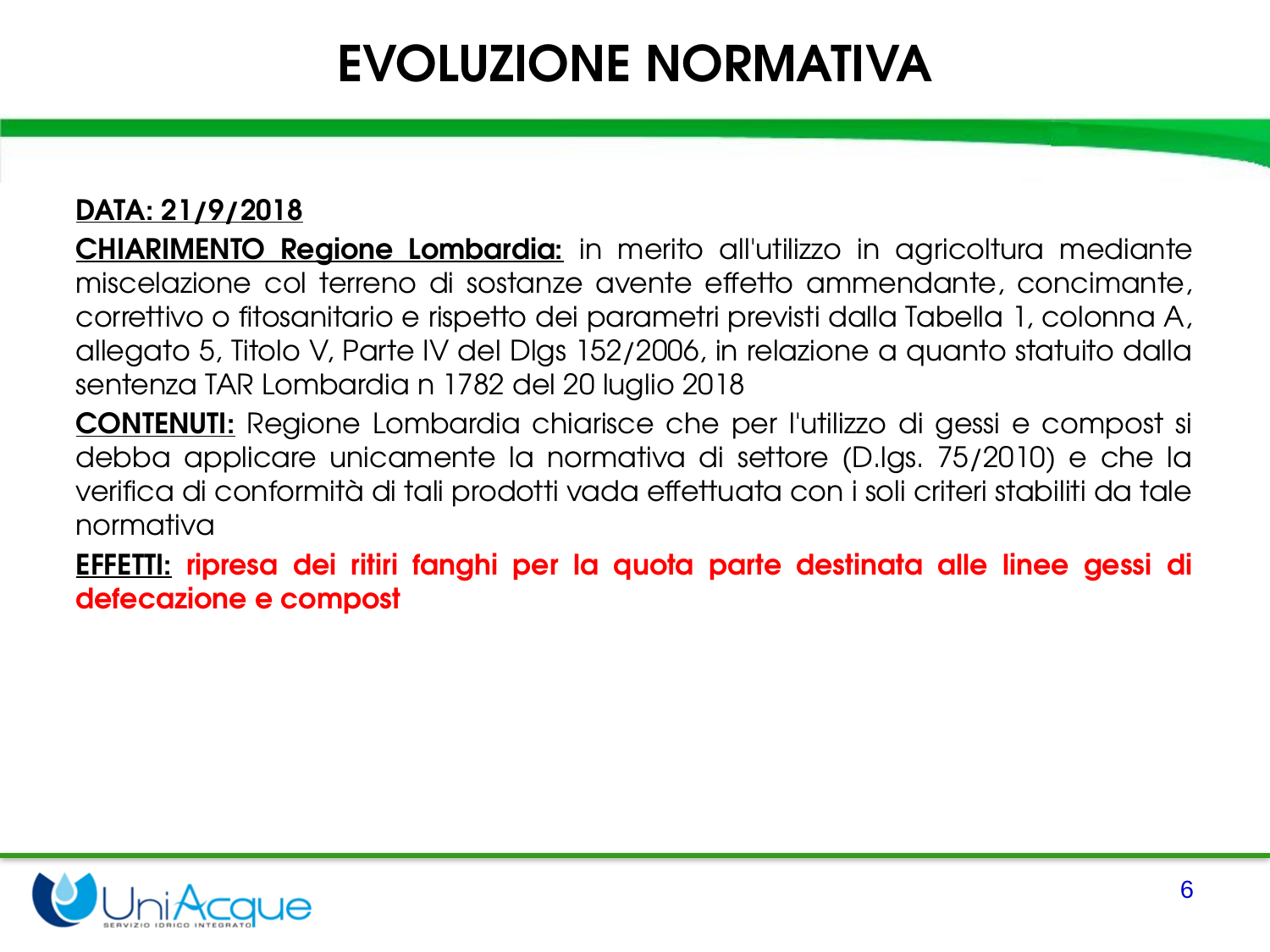

EVOLUZIONE NORMATIVA

DATA: 21/9/2018
CHIARIMENTO Regione Lombardia: in merito all'utilizzo in agricoltura mediante miscelazione col terreno di sostanze avente effetto ammendante, concimante, correttivo o fitosanitario e rispetto dei parametri previsti dalla Tabella 1, colonna A, allegato 5, Titolo V, Parte IV del Dlgs 152/2006, in relazione a quanto statuito dalla sentenza TAR Lombardia n 1782 del 20 luglio 2018
CONTENUTI: Regione Lombardia chiarisce che per l'utilizzo di gessi e compost si debba applicare unicamente la normativa di settore (D.lgs. 75/2010) e che la verifica di conformità di tali prodotti vada effettuata con i soli criteri stabiliti da tale normativa
EFFETTI: ripresa dei ritiri fanghi per la quota parte destinata alle linee gessi di defecazione e compost
6